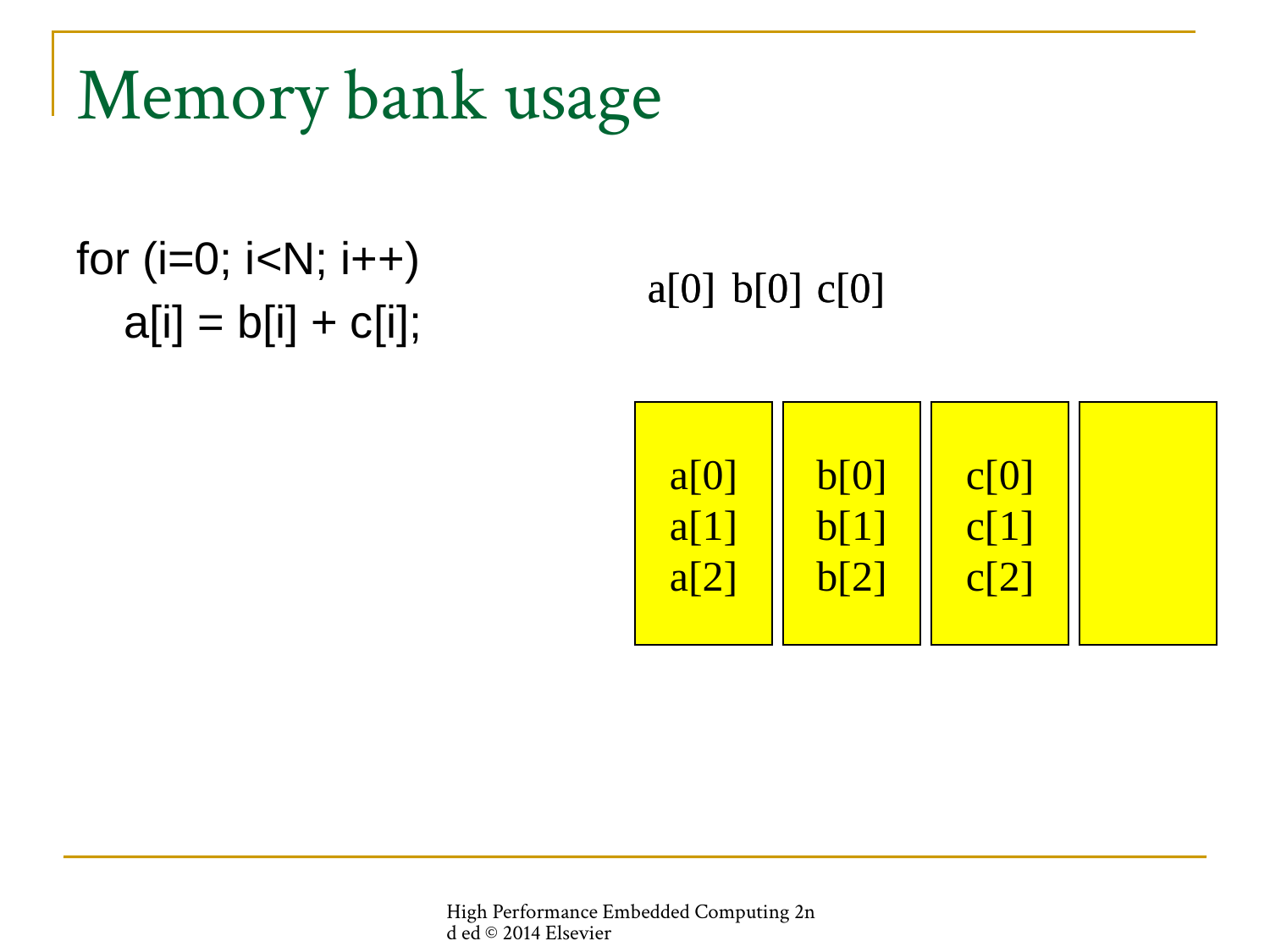

# Memory bank usage
for (i=0; i<N; i++)
	a[i] = b[i] + c[i];
a[0]
a[0]
b[0]
b[0]
c[0]
c[0]
a[0]
b[0]
c[0]
a[1]
b[1]
c[1]
a[2]
b[2]
c[2]
a[3]
b[3]
c[3]
a[0]
a[1]
a[2]
b[0]
b[1]
b[2]
c[0]
c[1]
c[2]

High Performance Embedded Computing 2nd ed © 2014 Elsevier